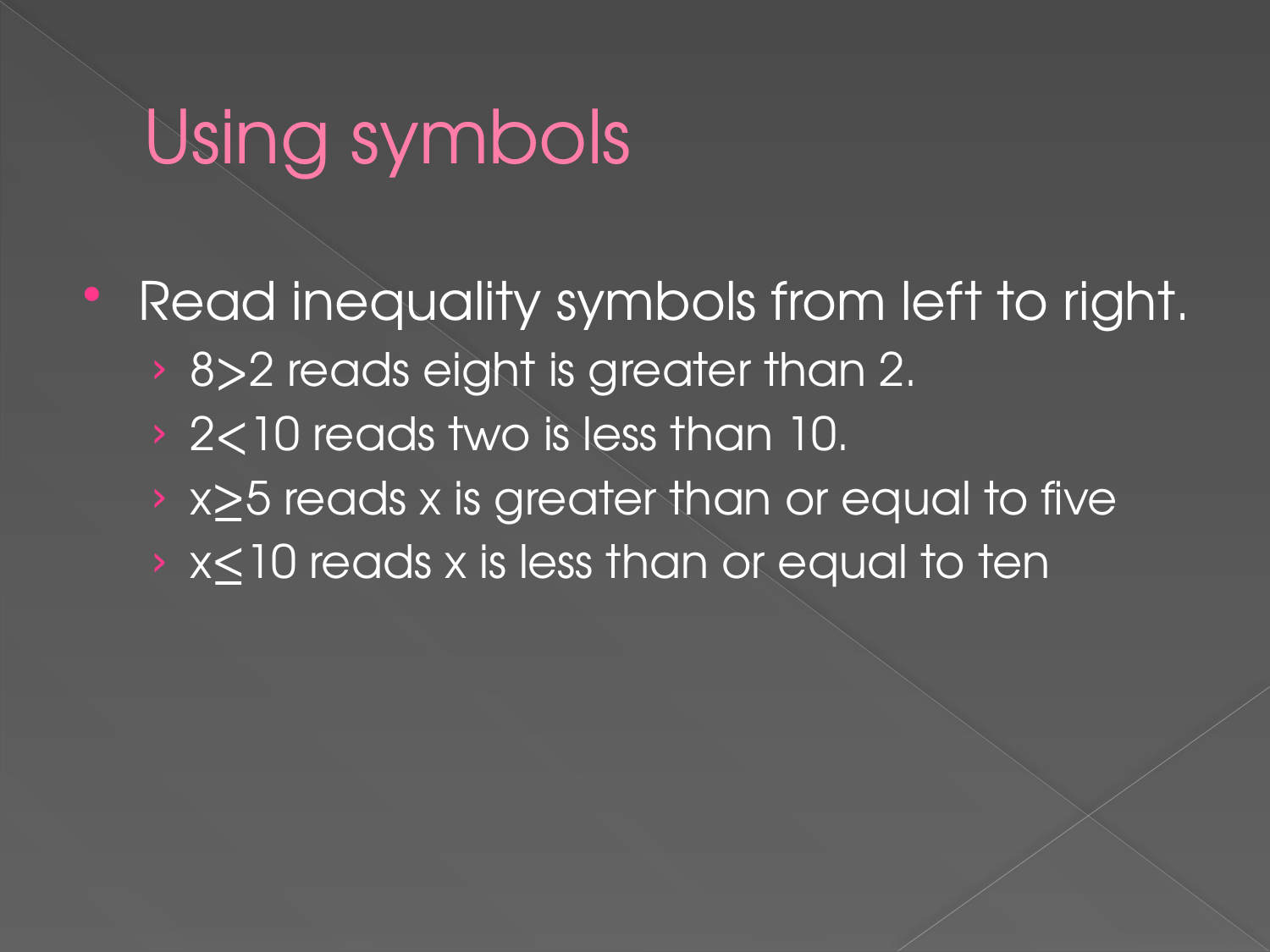

# Using symbols
Read inequality symbols from left to right.
8>2 reads eight is greater than 2.
2<10 reads two is less than 10.
x≥5 reads x is greater than or equal to five
x≤10 reads x is less than or equal to ten